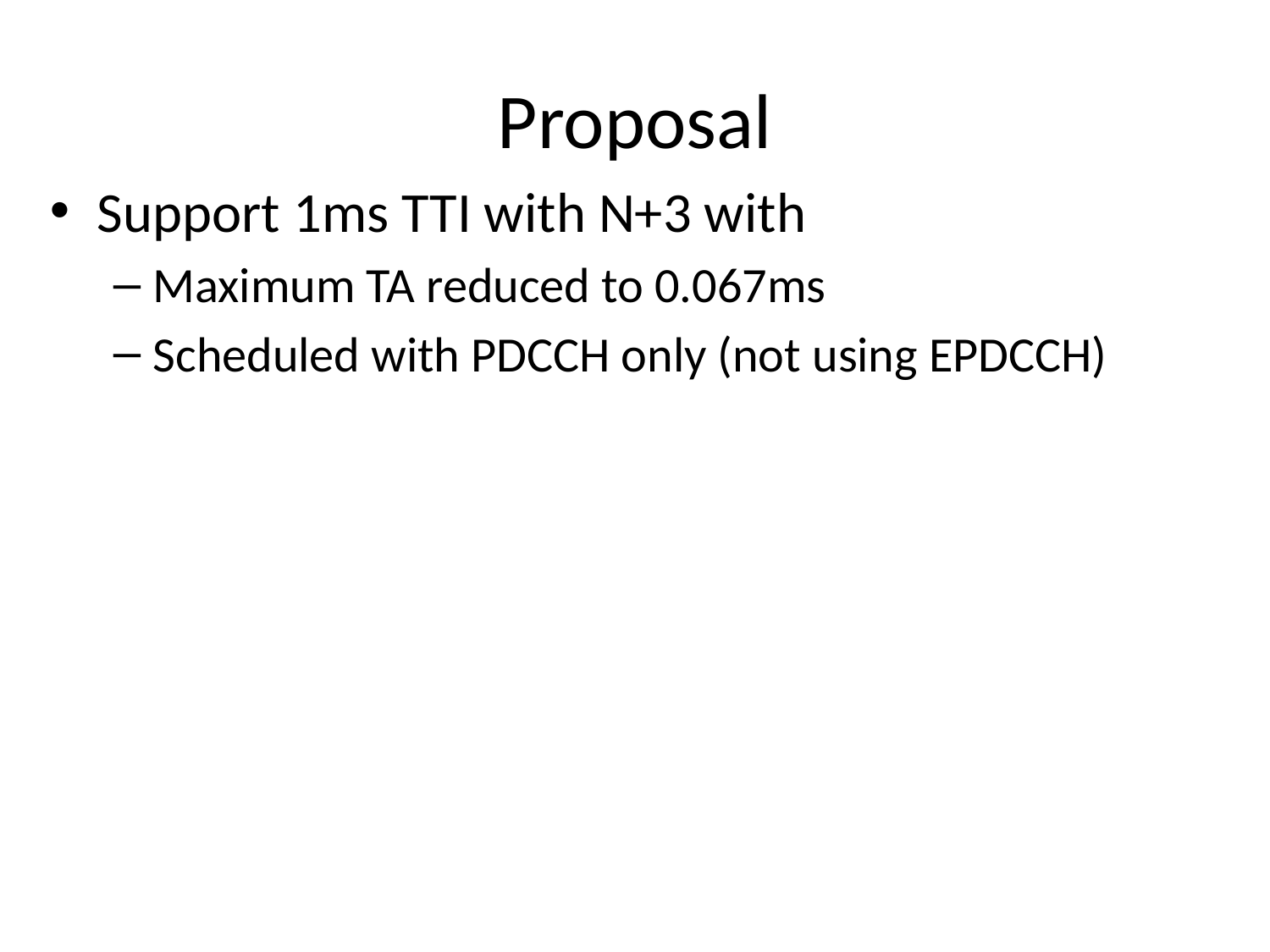

# Proposal
Support 1ms TTI with N+3 with
Maximum TA reduced to 0.067ms
Scheduled with PDCCH only (not using EPDCCH)